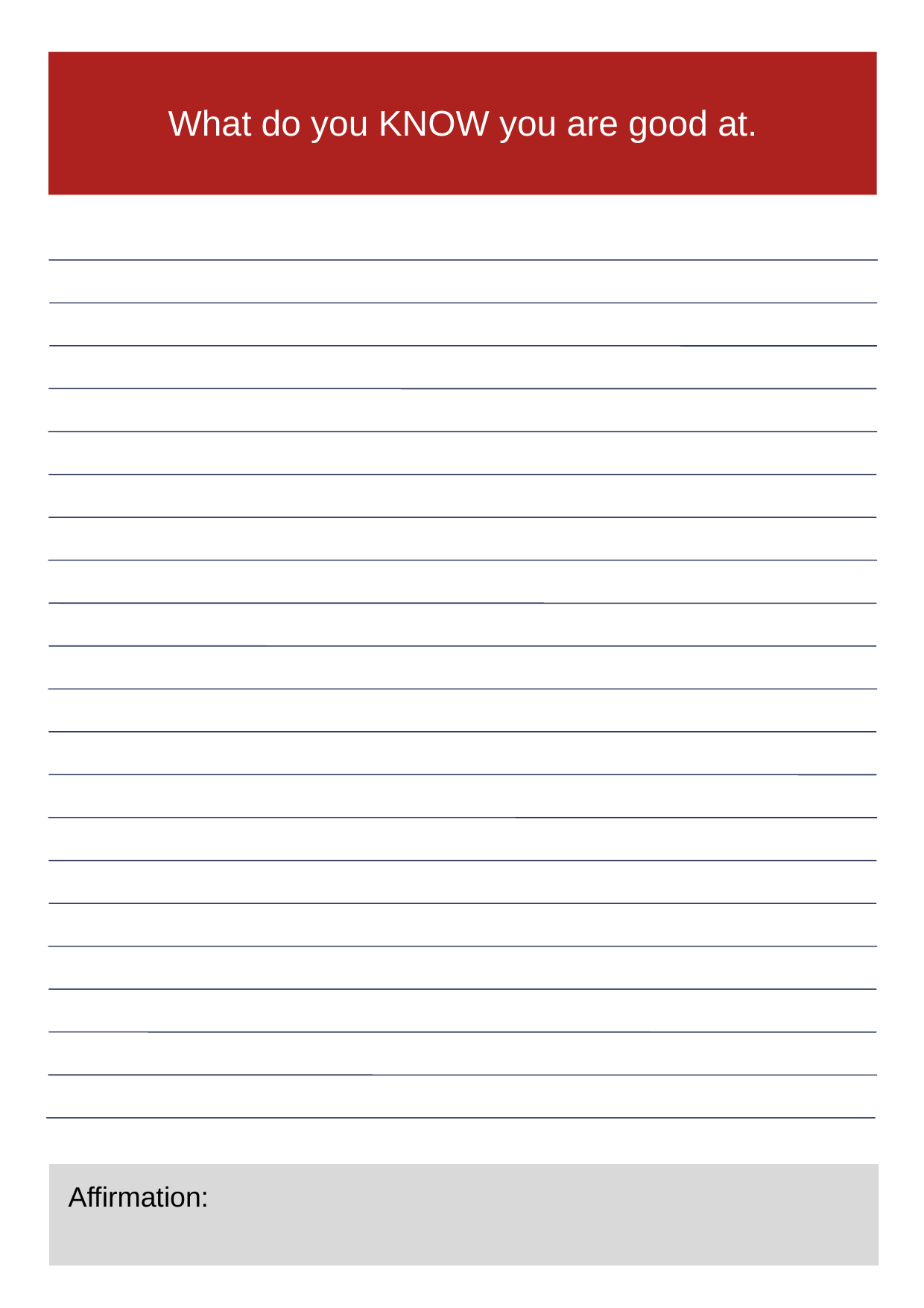

What do you KNOW you are good at.

Affirmation: